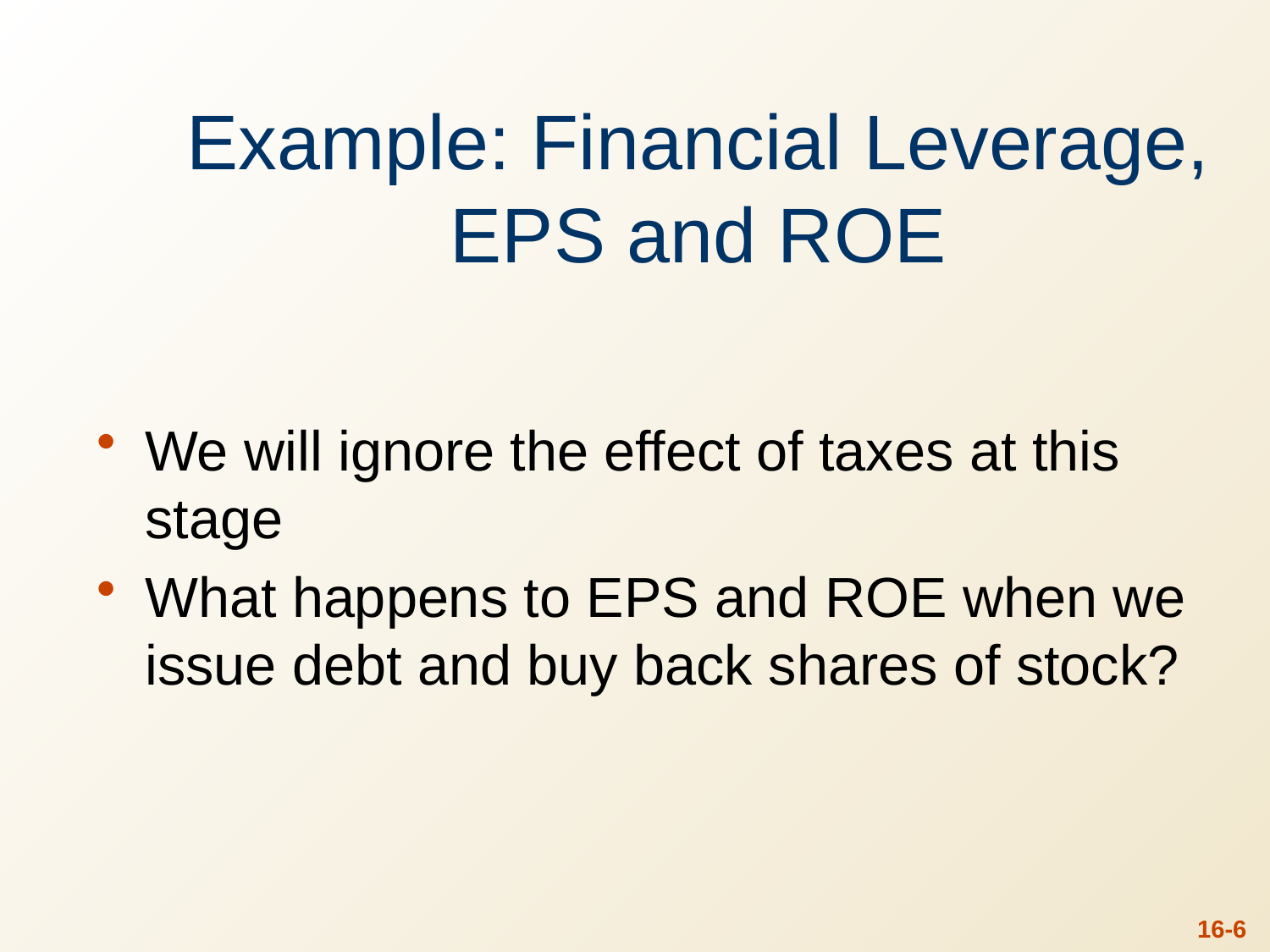

# Example: Financial Leverage, EPS and ROE
We will ignore the effect of taxes at this stage
What happens to EPS and ROE when we issue debt and buy back shares of stock?
16-6